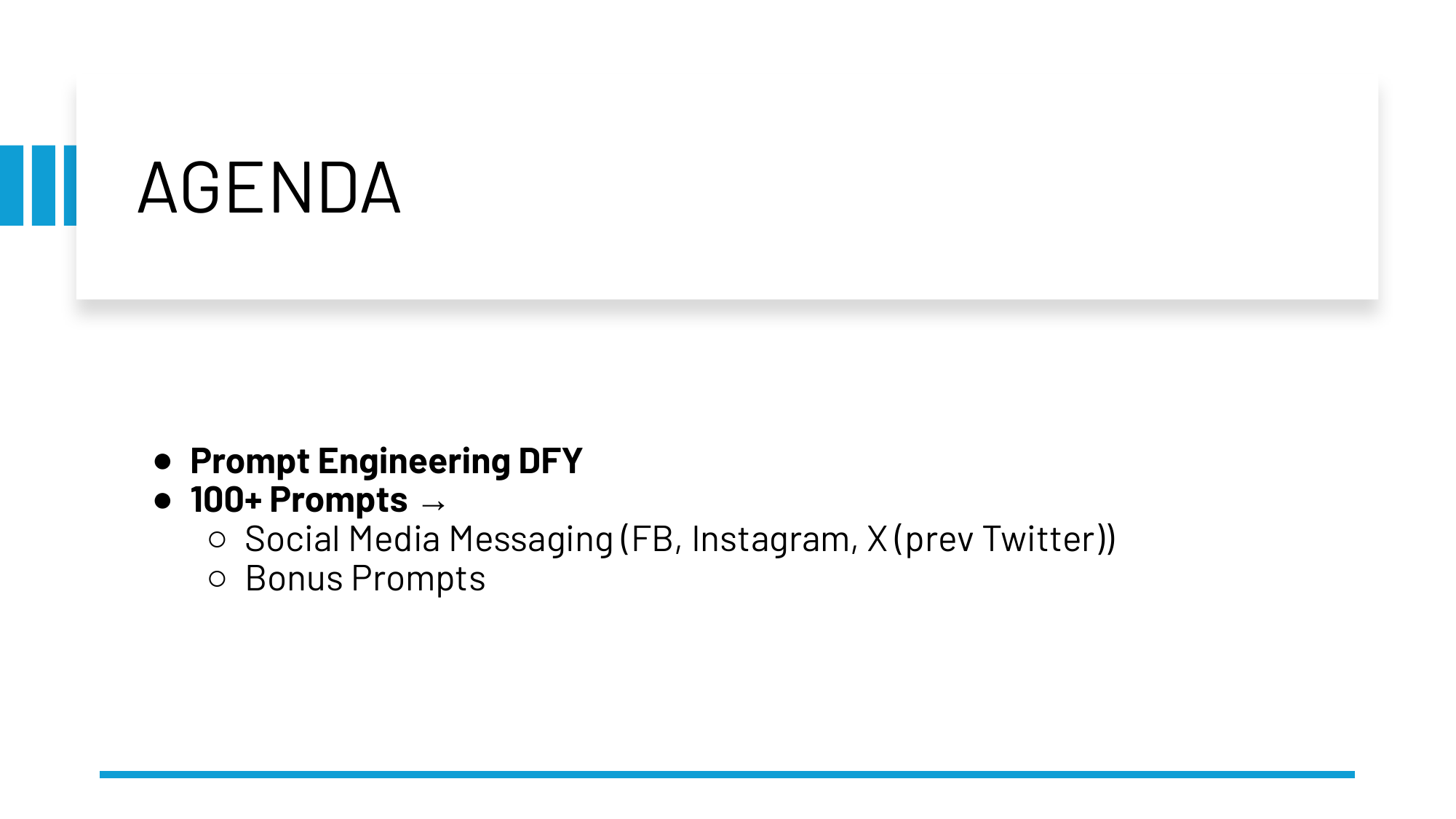

# AGENDA

Prompt Engineering DFY
100+ Prompts →
Social Media Messaging (FB, Instagram, X (prev Twitter))
Bonus Prompts